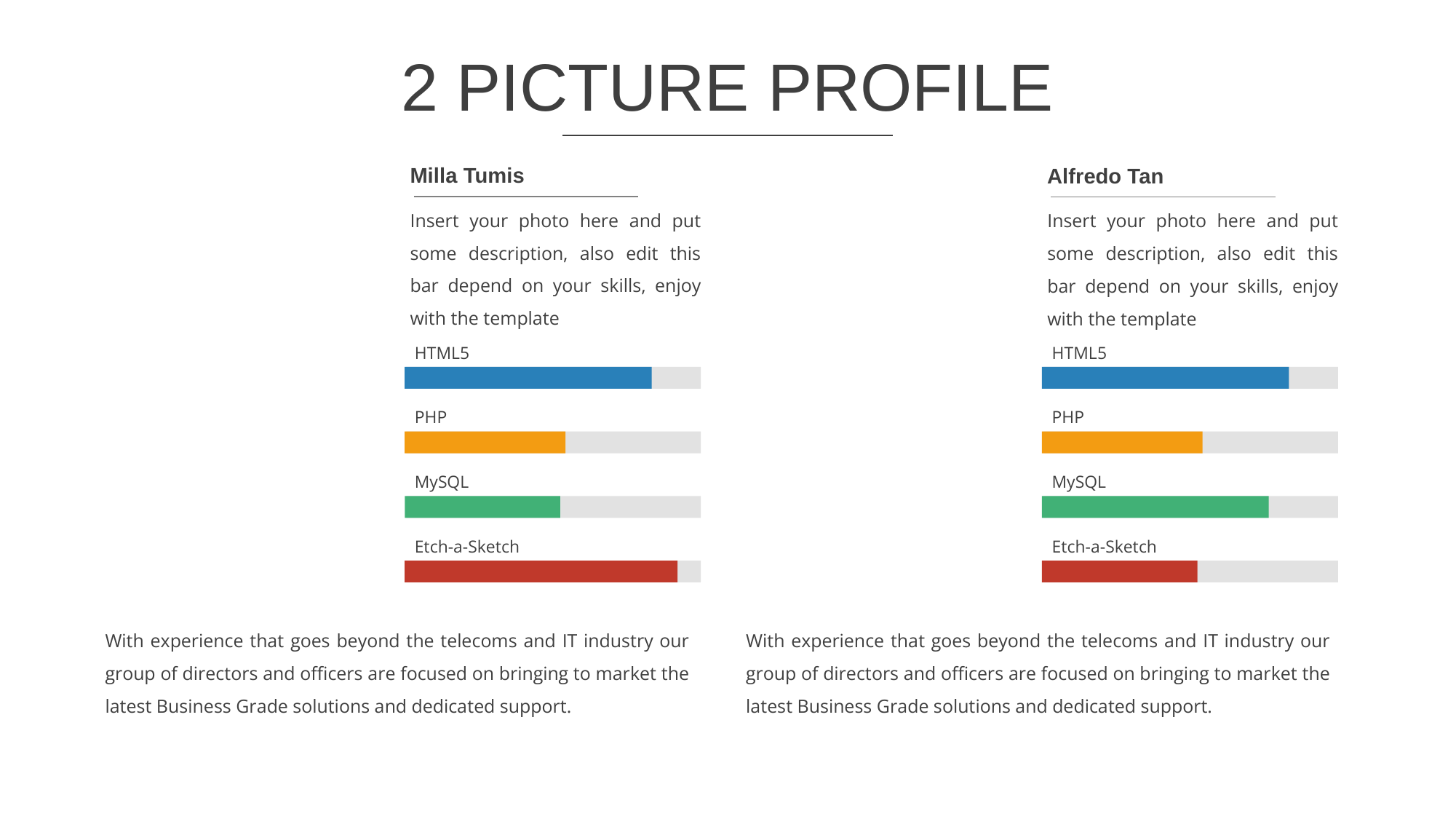

# 2 PICTURE PROFILE
Milla Tumis
Alfredo Tan

Insert your photo here and put some description, also edit this bar depend on your skills, enjoy with the template
Insert your photo here and put some description, also edit this bar depend on your skills, enjoy with the template

HTML5
HTML5

PHP
PHP

MySQL
MySQL

Etch-a-Sketch
Etch-a-Sketch

With experience that goes beyond the telecoms and IT industry our group of directors and officers are focused on bringing to market the latest Business Grade solutions and dedicated support.
With experience that goes beyond the telecoms and IT industry our group of directors and officers are focused on bringing to market the latest Business Grade solutions and dedicated support.